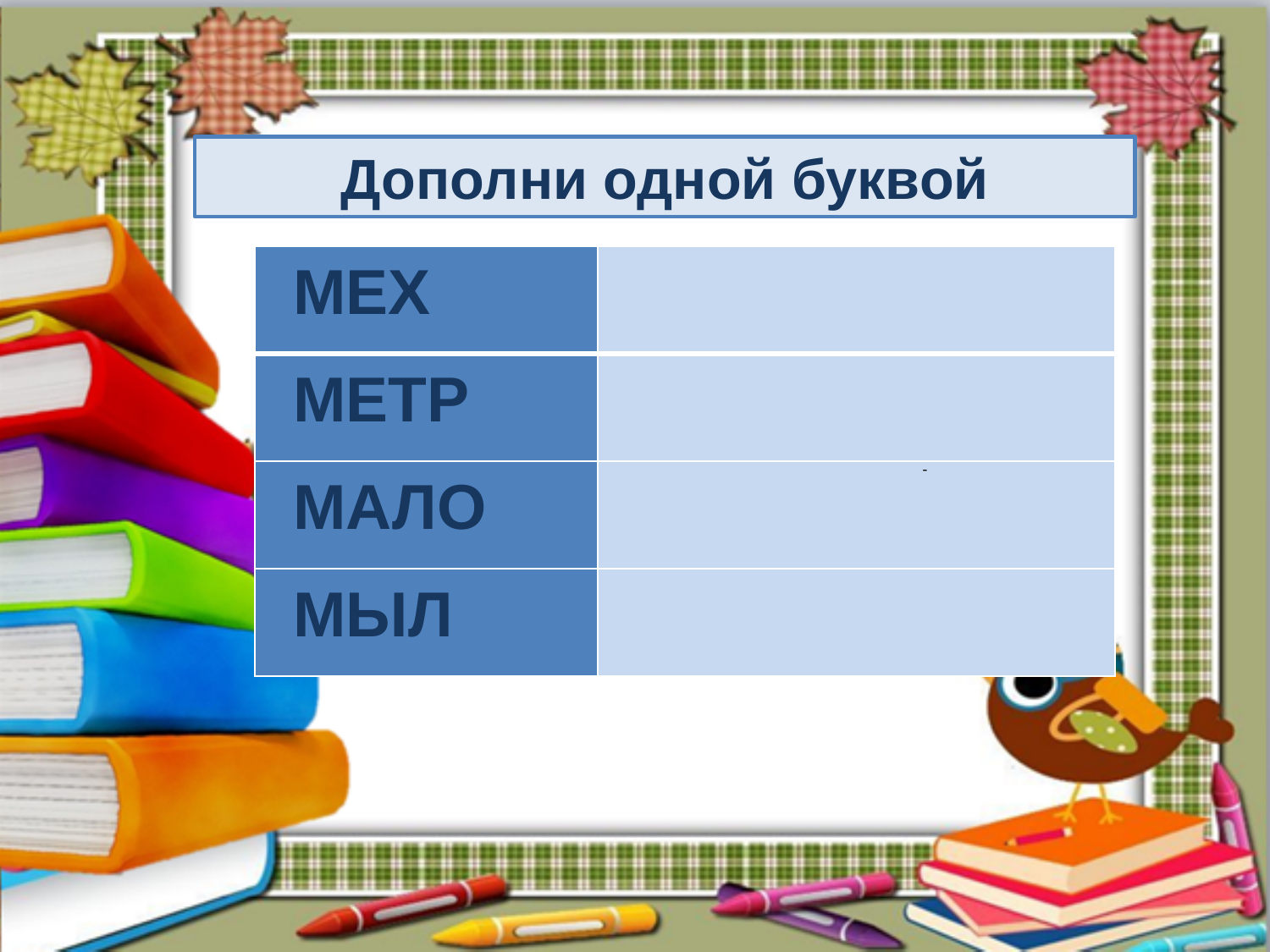

Дополни одной буквой
| МЕХ |  |
| --- | --- |
| МЕТР |  |
| МАЛО | - |
| МЫЛ |  |